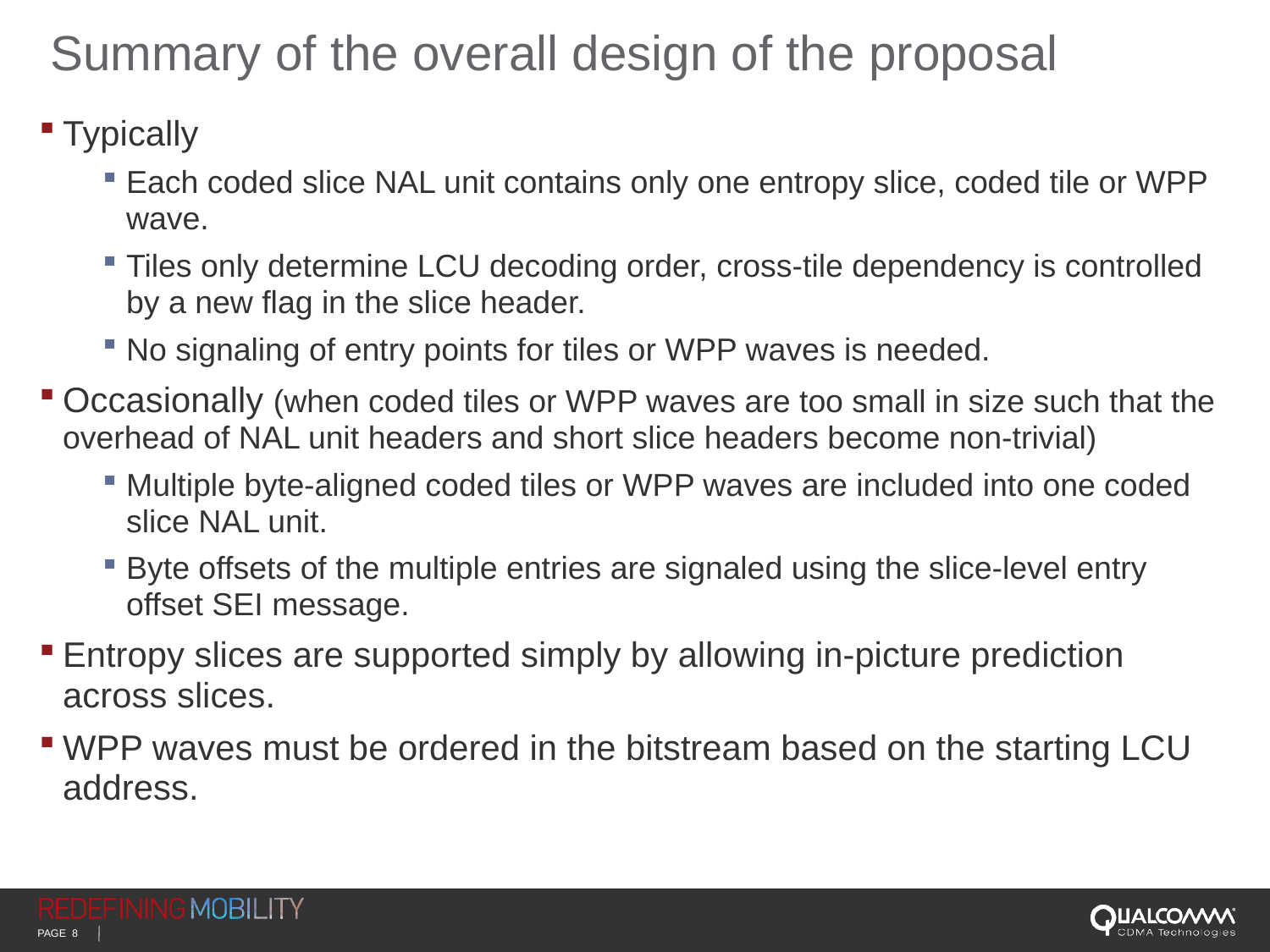

# Summary of the overall design of the proposal
Typically
Each coded slice NAL unit contains only one entropy slice, coded tile or WPP wave.
Tiles only determine LCU decoding order, cross-tile dependency is controlled by a new flag in the slice header.
No signaling of entry points for tiles or WPP waves is needed.
Occasionally (when coded tiles or WPP waves are too small in size such that the overhead of NAL unit headers and short slice headers become non-trivial)
Multiple byte-aligned coded tiles or WPP waves are included into one coded slice NAL unit.
Byte offsets of the multiple entries are signaled using the slice-level entry offset SEI message.
Entropy slices are supported simply by allowing in-picture prediction across slices.
WPP waves must be ordered in the bitstream based on the starting LCU address.